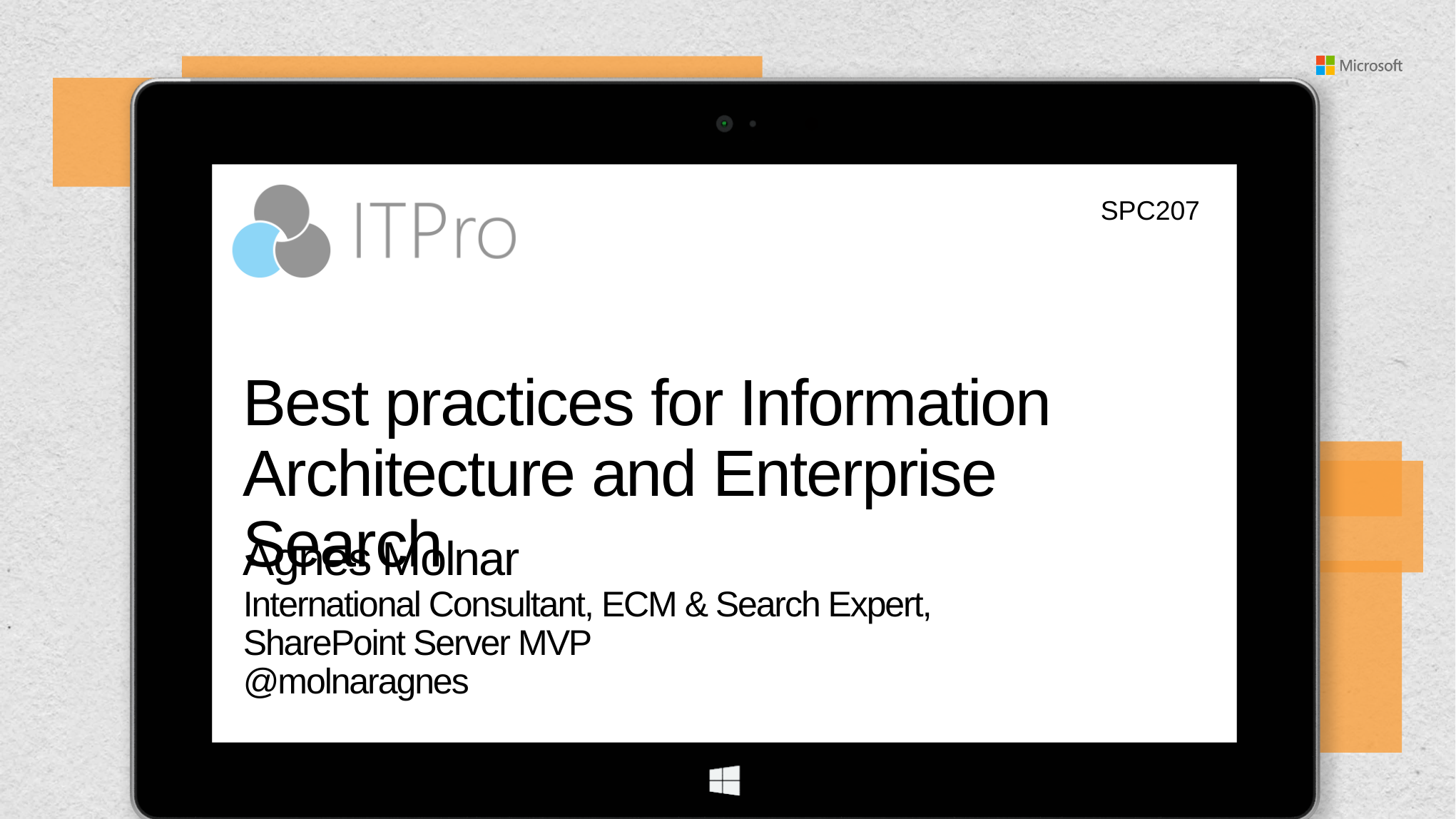

SPC207
# Best practices for Information Architecture and Enterprise Search
Agnes Molnar
International Consultant, ECM & Search Expert,
SharePoint Server MVP
@molnaragnes